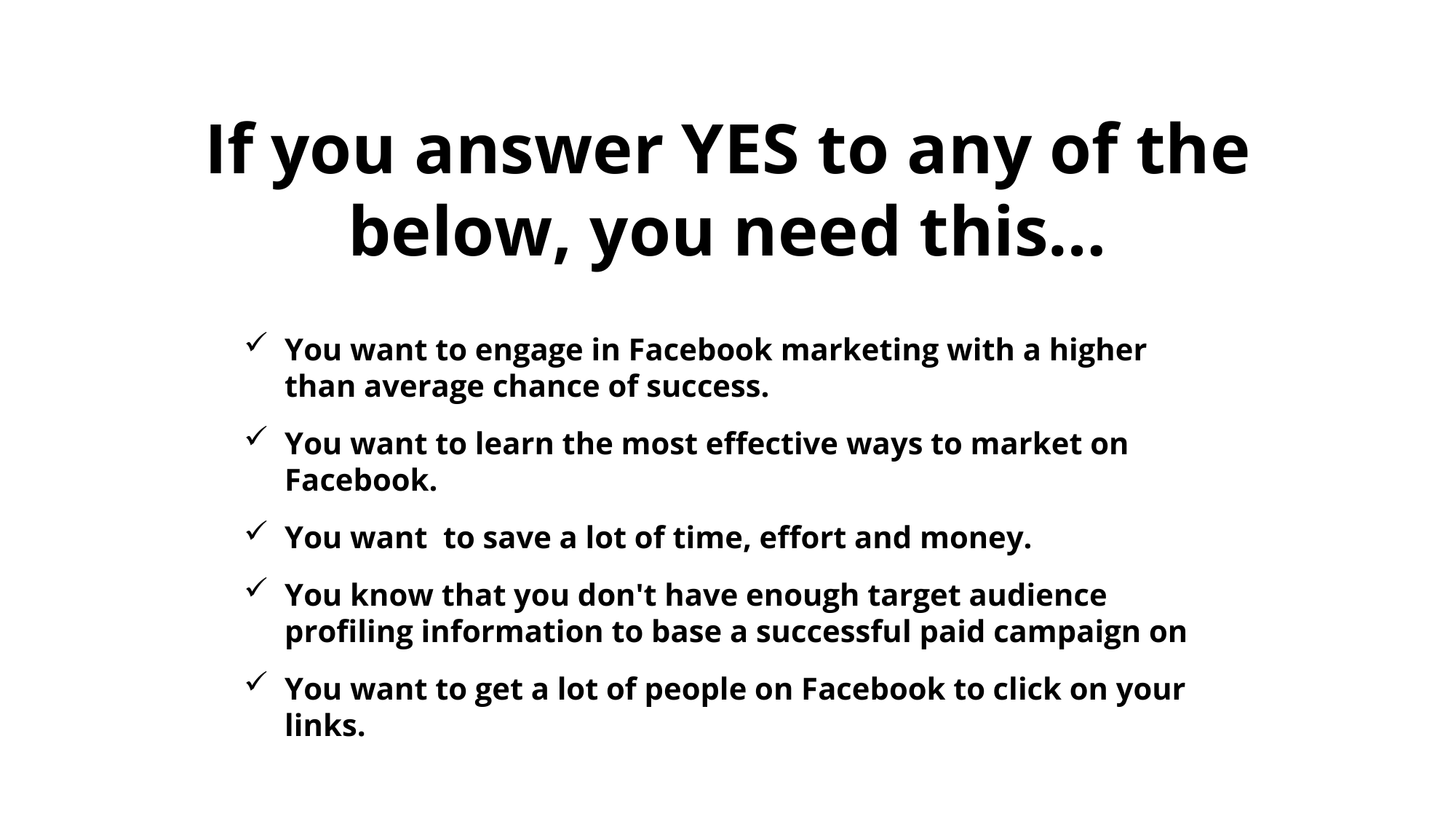

If you answer YES to any of the below, you need this…
You want to engage in Facebook marketing with a higher than average chance of success.
You want to learn the most effective ways to market on Facebook.
You want  to save a lot of time, effort and money.
You know that you don't have enough target audience profiling information to base a successful paid campaign on
You want to get a lot of people on Facebook to click on your links.